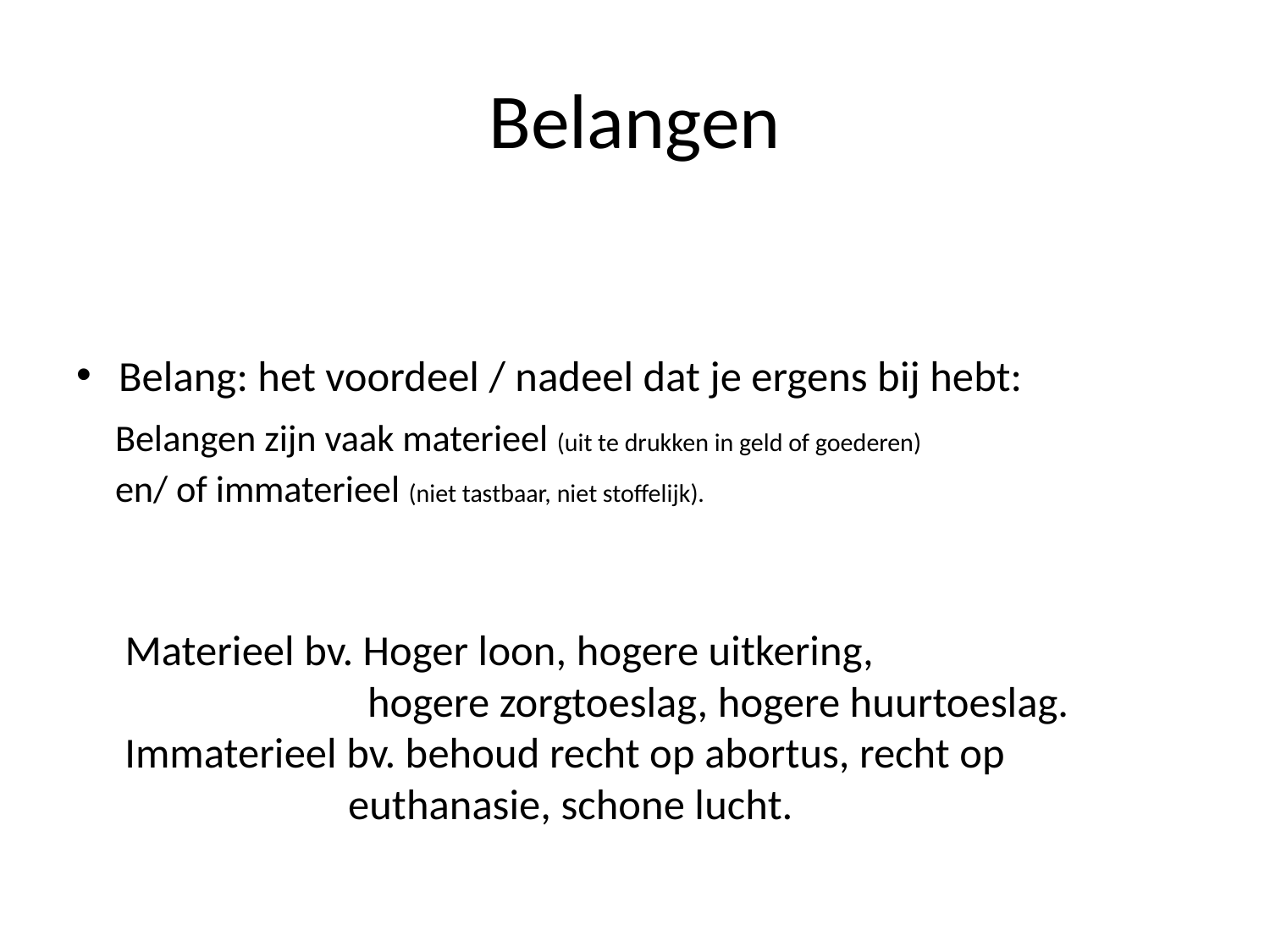

# Belangen

Belang: het voordeel / nadeel dat je ergens bij hebt:
    Belangen zijn vaak materieel (uit te drukken in geld of goederen)
    en/ of immaterieel (niet tastbaar, niet stoffelijk).
     Materieel bv. Hoger loon, hogere uitkering,
                              hogere zorgtoeslag, hogere huurtoeslag.
     Immaterieel bv. behoud recht op abortus, recht op
                            euthanasie, schone lucht.